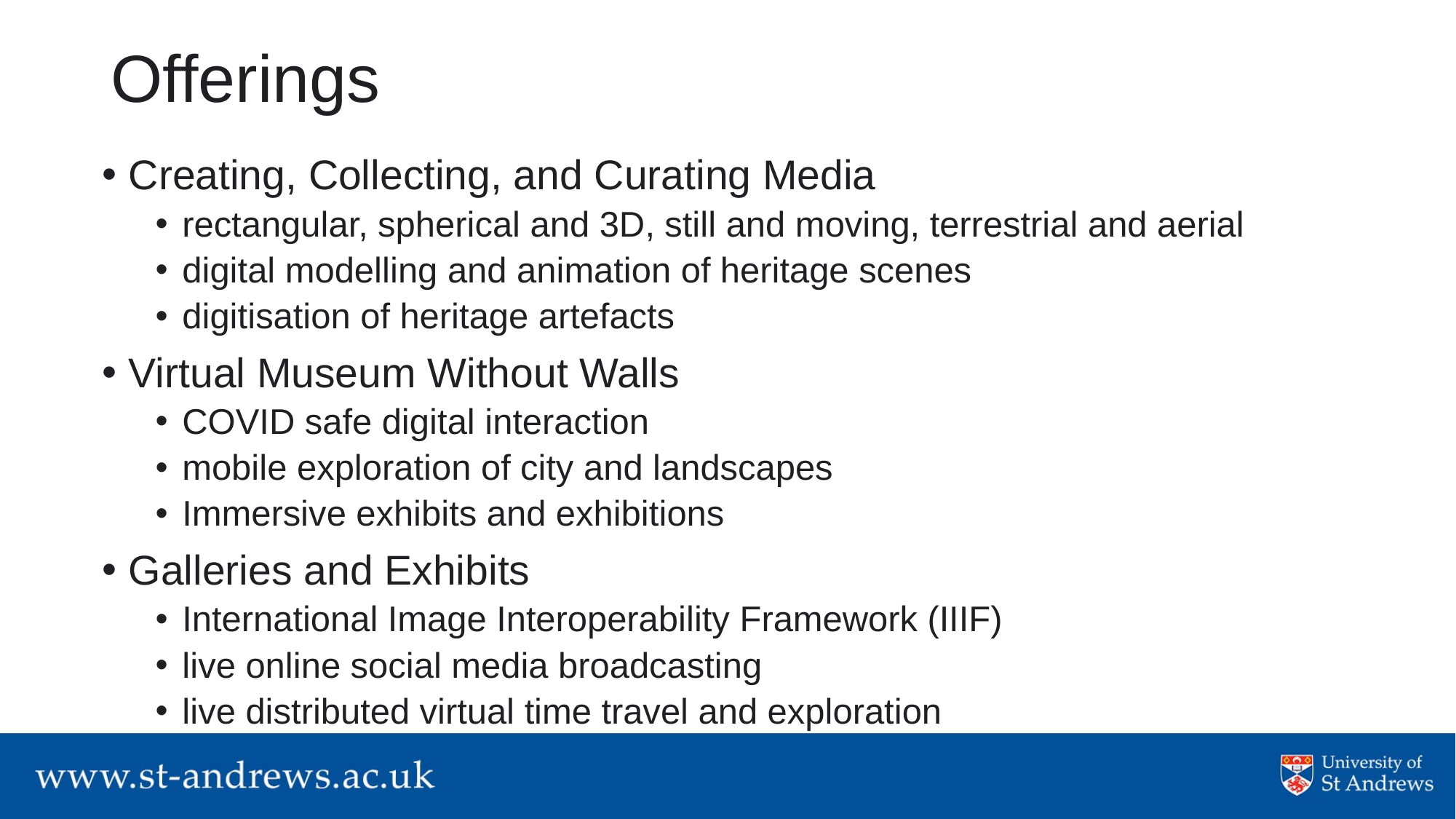

# Offerings
Creating, Collecting, and Curating Media
rectangular, spherical and 3D, still and moving, terrestrial and aerial
digital modelling and animation of heritage scenes
digitisation of heritage artefacts
Virtual Museum Without Walls
COVID safe digital interaction
mobile exploration of city and landscapes
Immersive exhibits and exhibitions
Galleries and Exhibits
International Image Interoperability Framework (IIIF)
live online social media broadcasting
live distributed virtual time travel and exploration